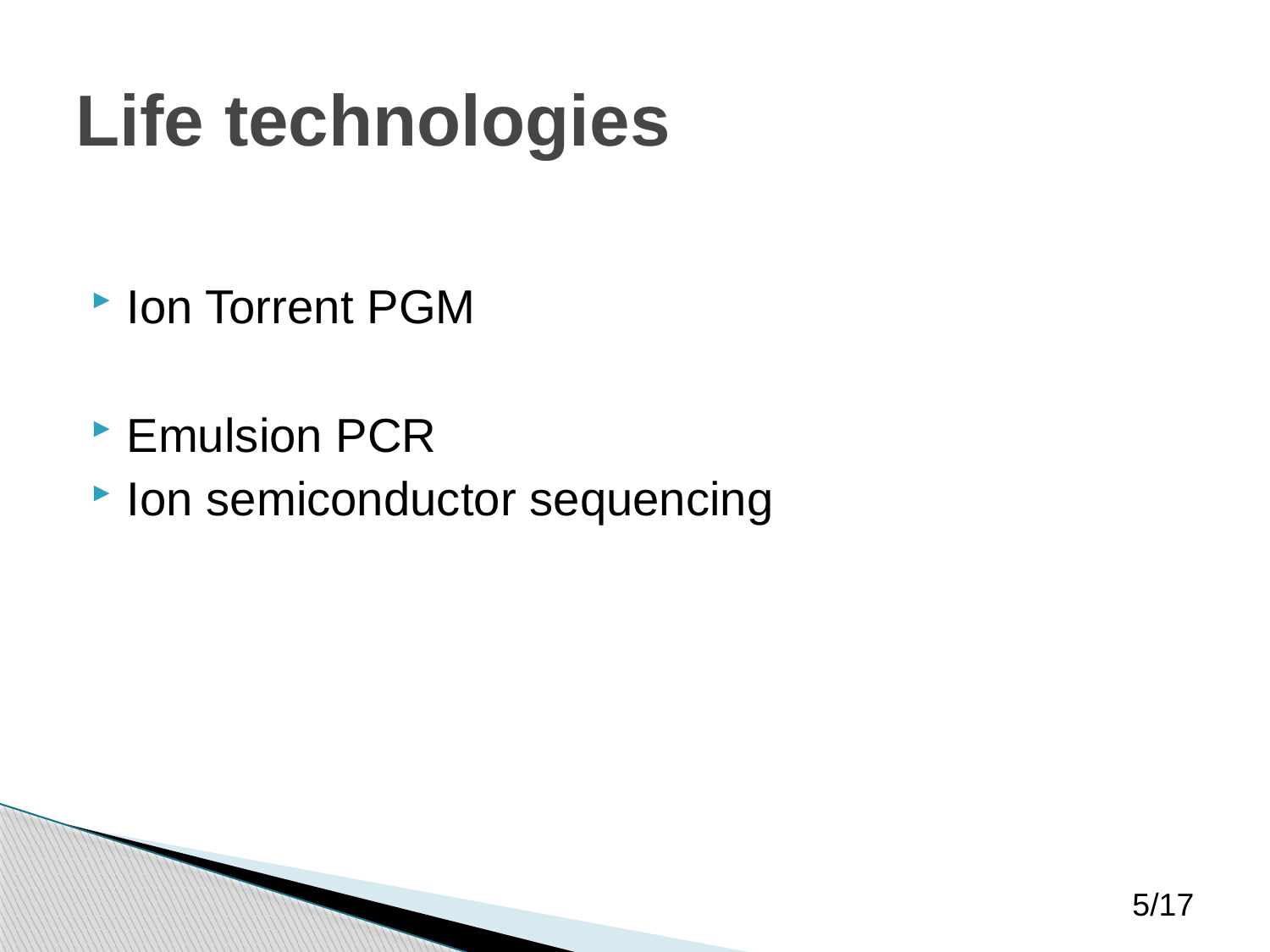

# Life technologies

Ion Torrent PGM

Emulsion PCR
Ion semiconductor sequencing